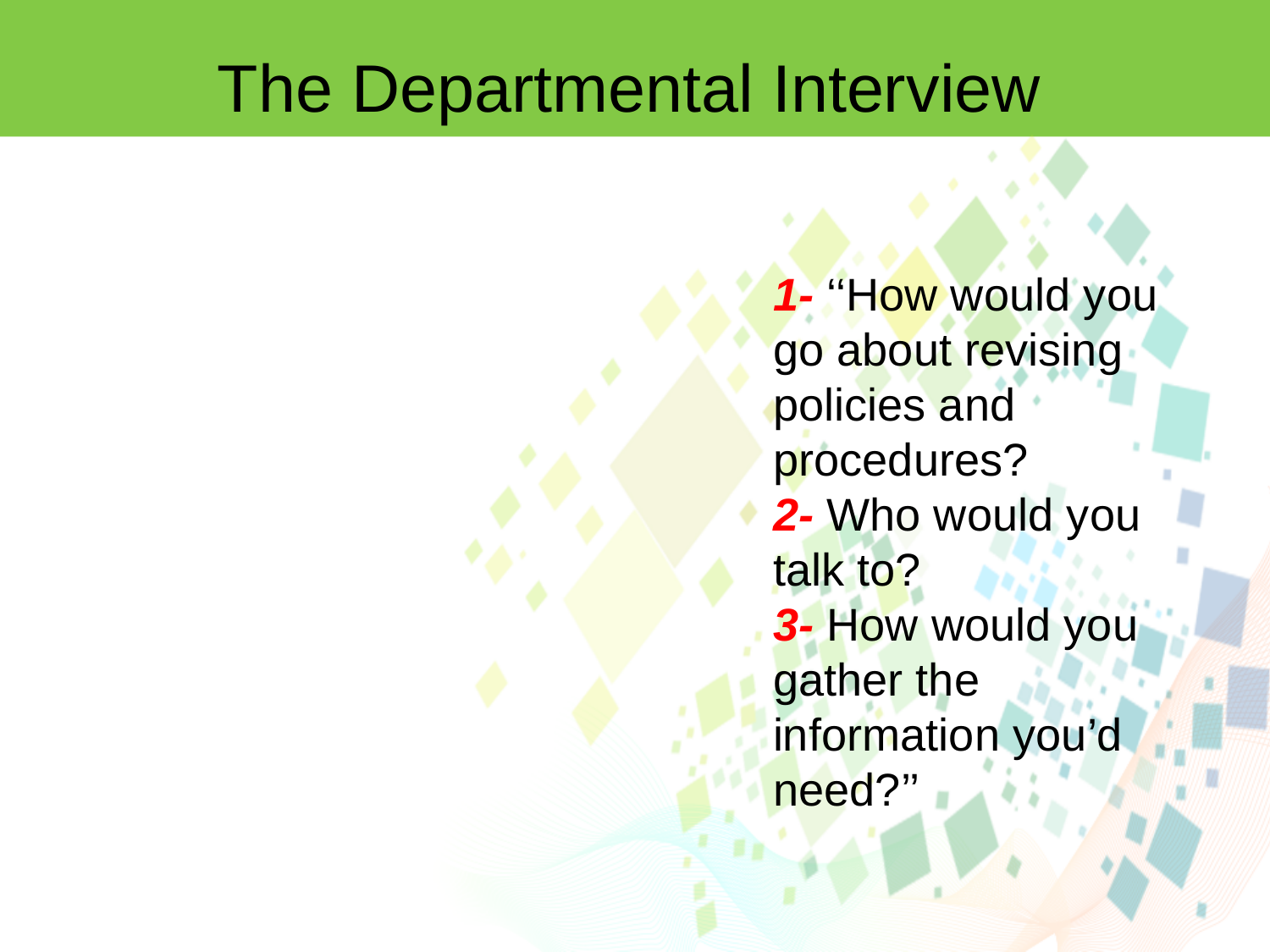

The Departmental Interview
1- ‘‘How would you go about revising policies and procedures?
2- Who would you talk to?
3- How would you gather the information you’d need?’’